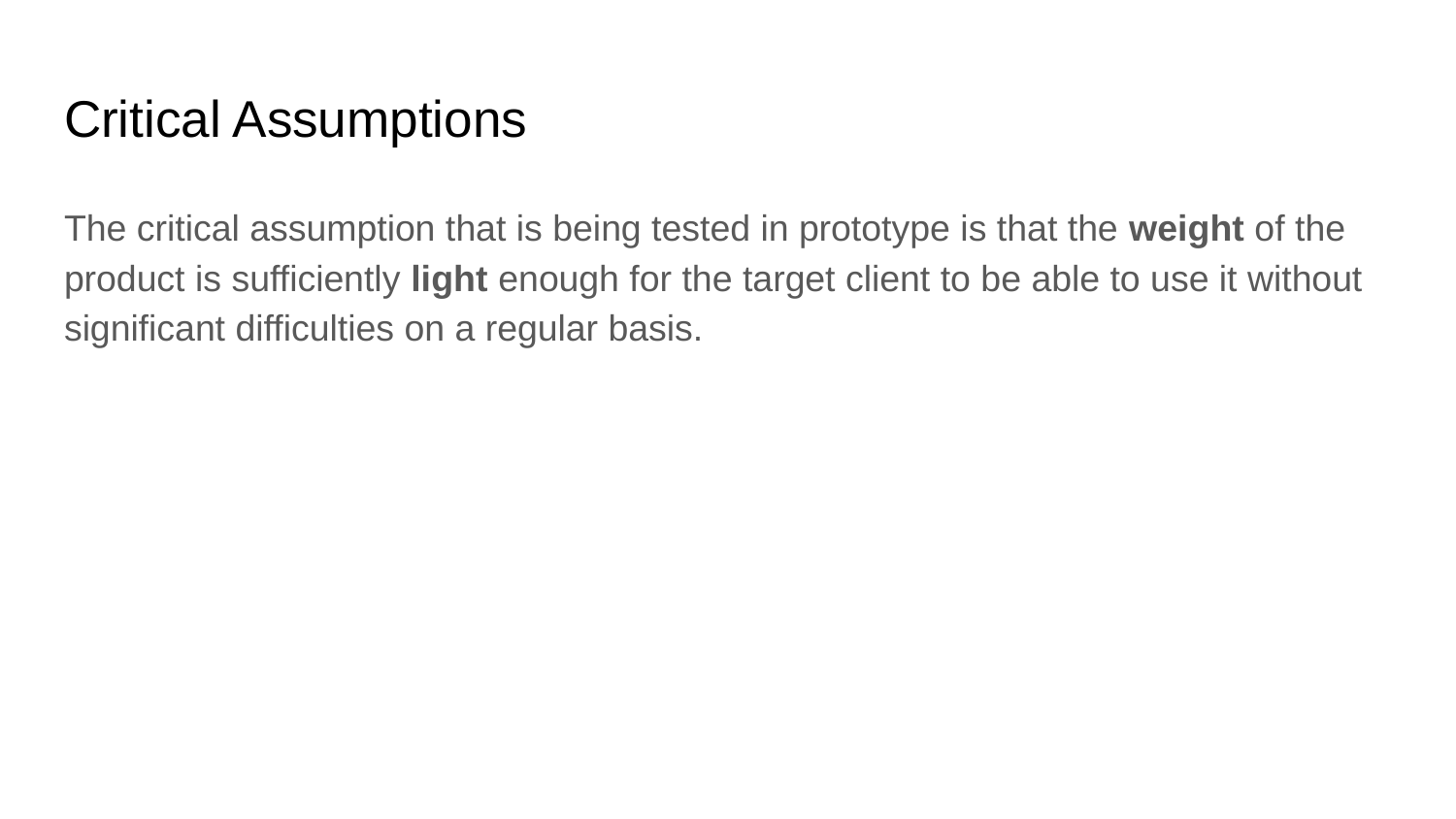

# Critical Assumptions
The critical assumption that is being tested in prototype is that the weight of the product is sufficiently light enough for the target client to be able to use it without significant difficulties on a regular basis.